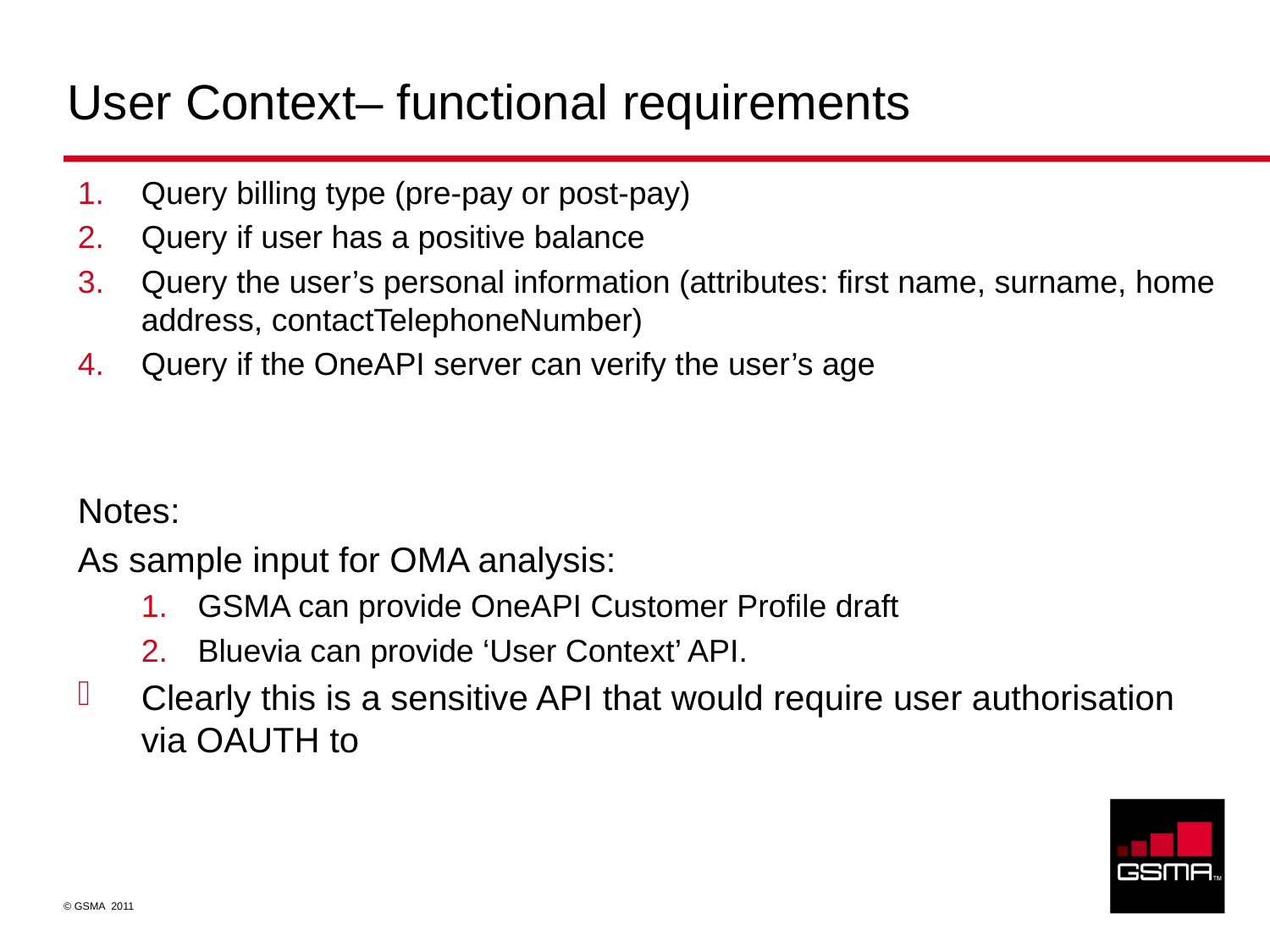

# User Context– functional requirements
Query billing type (pre-pay or post-pay)
Query if user has a positive balance
Query the user’s personal information (attributes: first name, surname, home address, contactTelephoneNumber)
Query if the OneAPI server can verify the user’s age

Notes:
As sample input for OMA analysis:
 GSMA can provide OneAPI Customer Profile draft
 Bluevia can provide ‘User Context’ API.
Clearly this is a sensitive API that would require user authorisation via OAUTH to